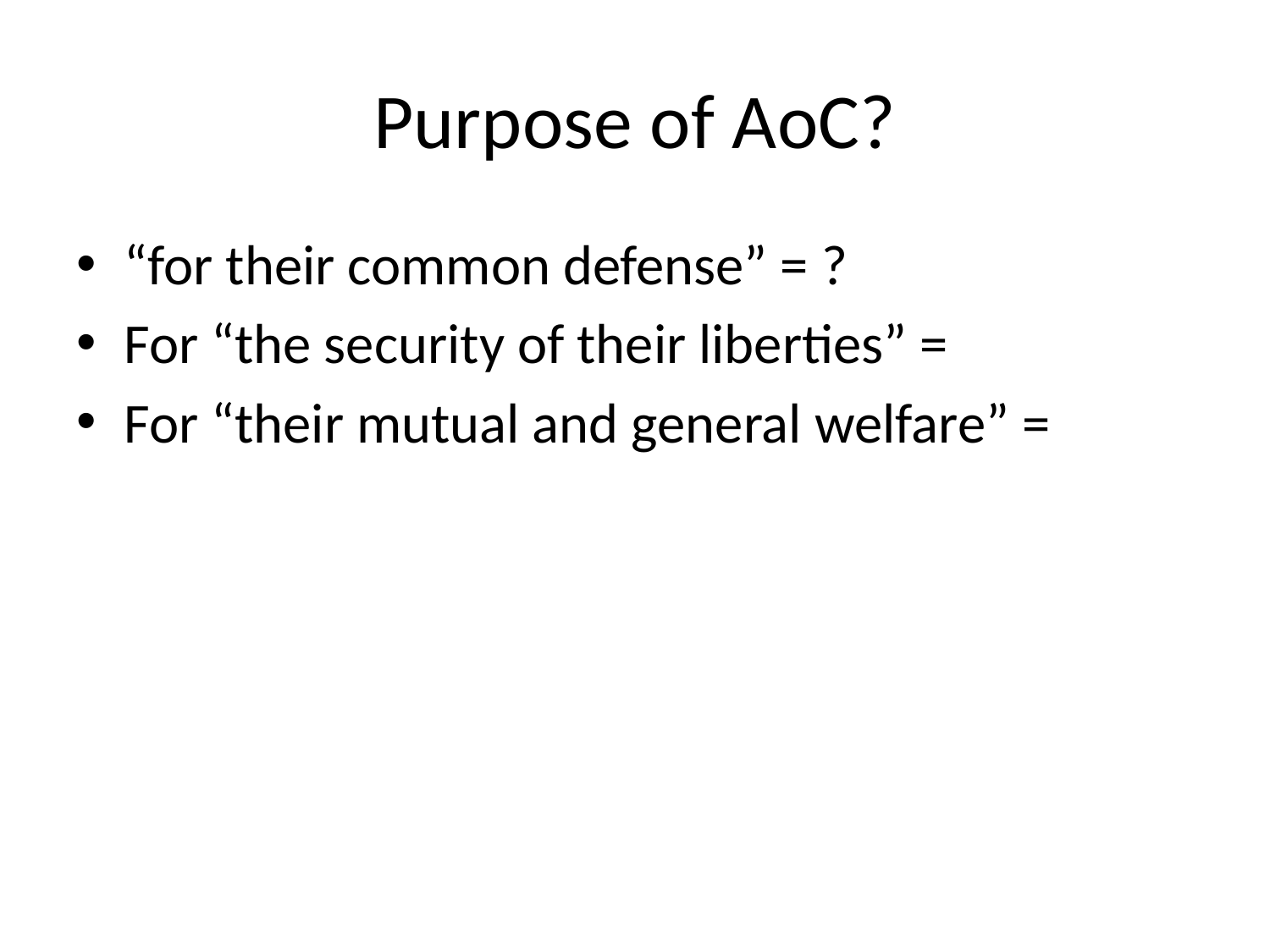

# Purpose of AoC?
“for their common defense” = ?
For “the security of their liberties” =
For “their mutual and general welfare” =